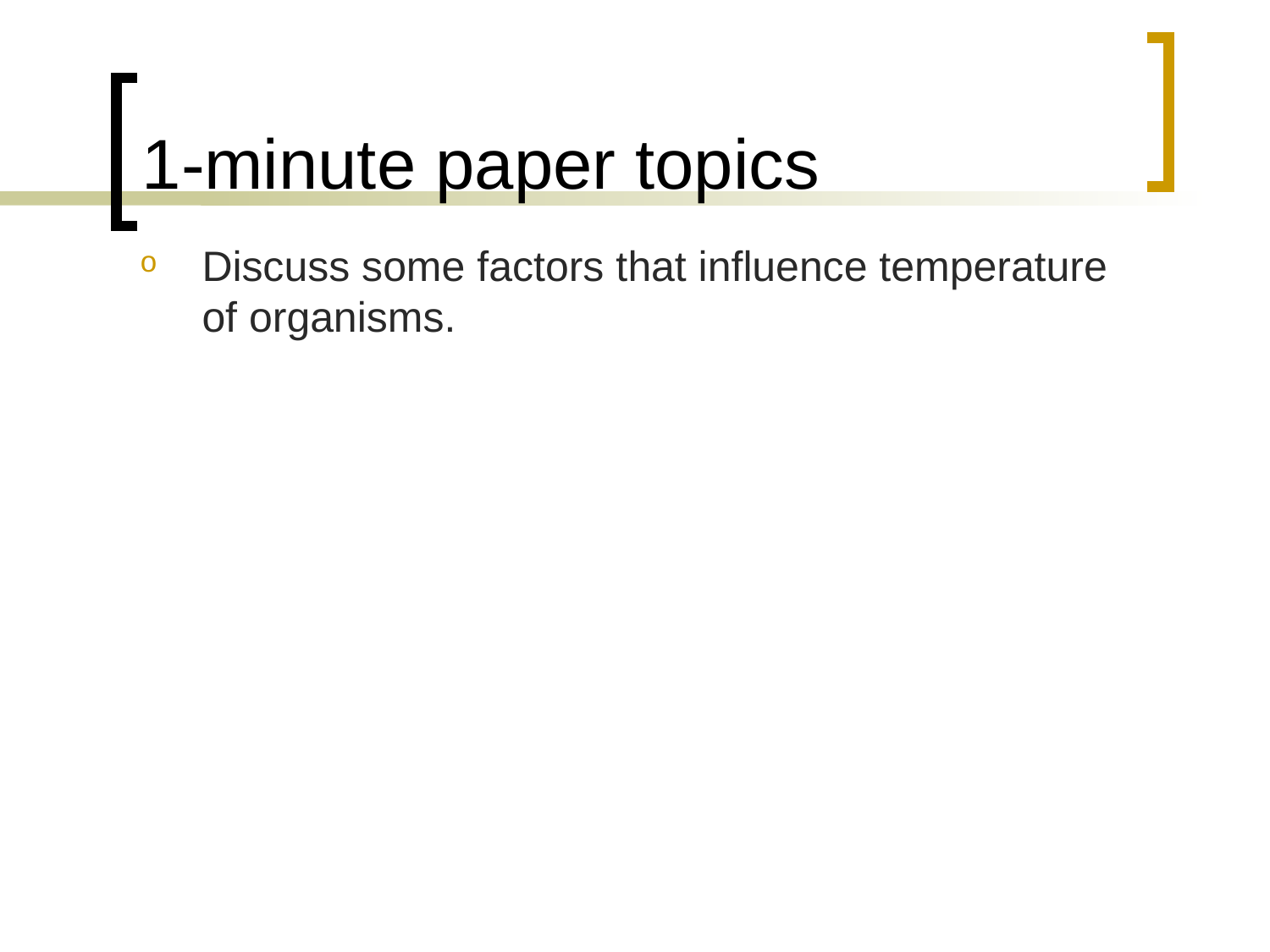

# 1-minute paper topics
Discuss some factors that influence temperature of organisms.